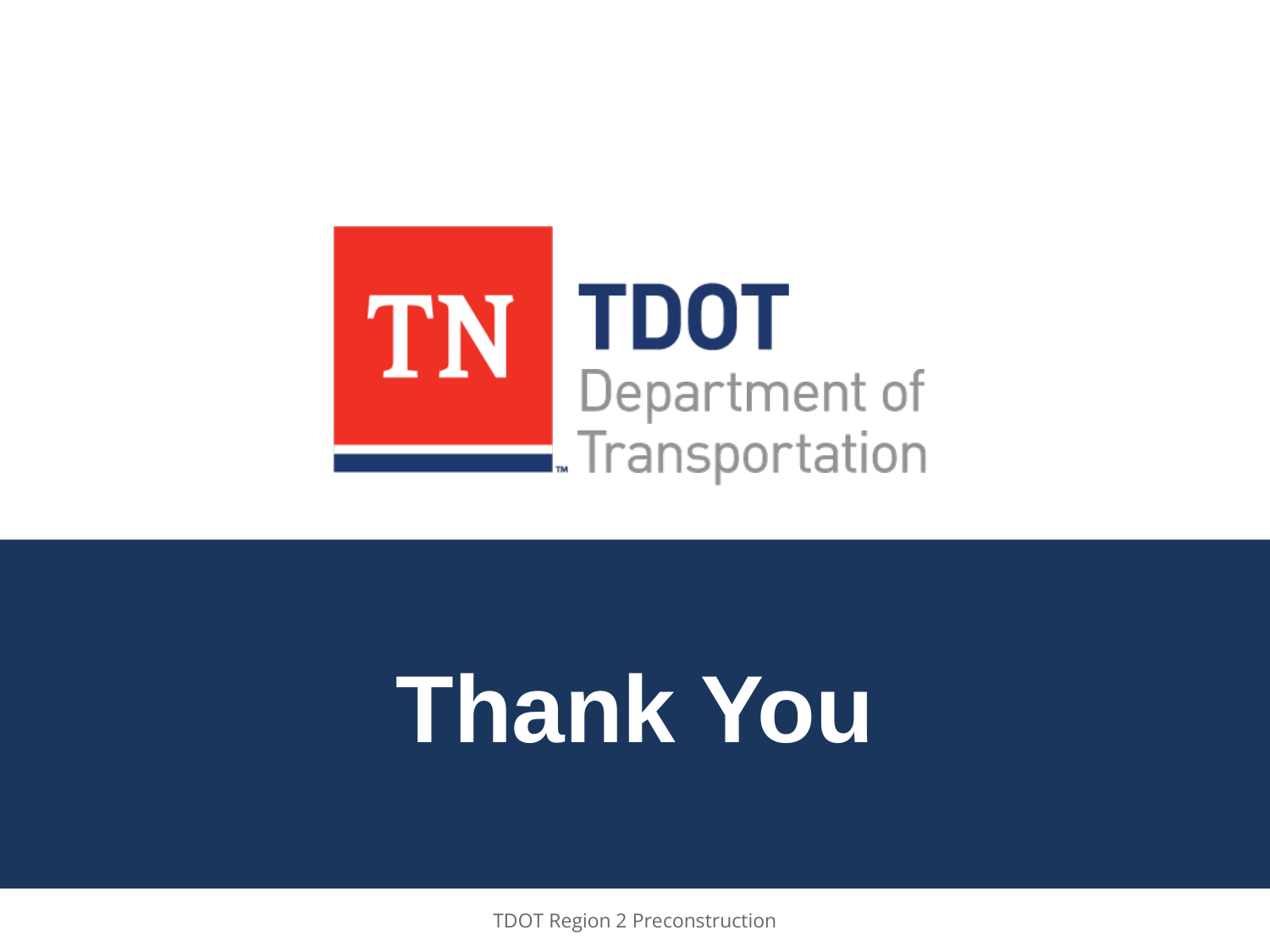

# Thank You
TDOT Region 2 Preconstruction